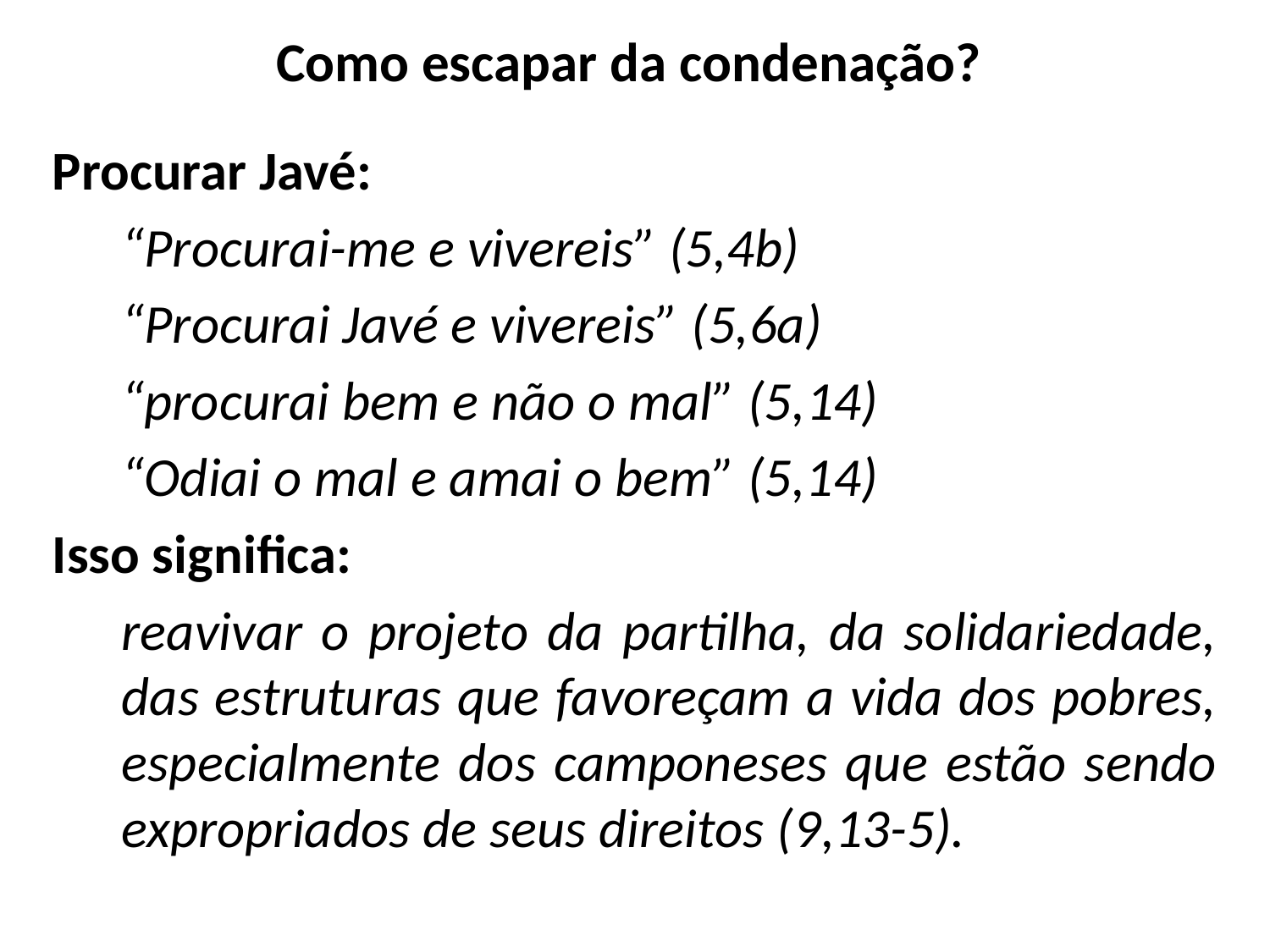

# Como escapar da condenação?
Procurar Javé:
	“Procurai-me e vivereis” (5,4b)
	“Procurai Javé e vivereis” (5,6a)
	“procurai bem e não o mal” (5,14)
	“Odiai o mal e amai o bem” (5,14)
Isso significa:
	reavivar o projeto da partilha, da solidariedade, das estruturas que favoreçam a vida dos pobres, especialmente dos camponeses que estão sendo expropriados de seus direitos (9,13-5).